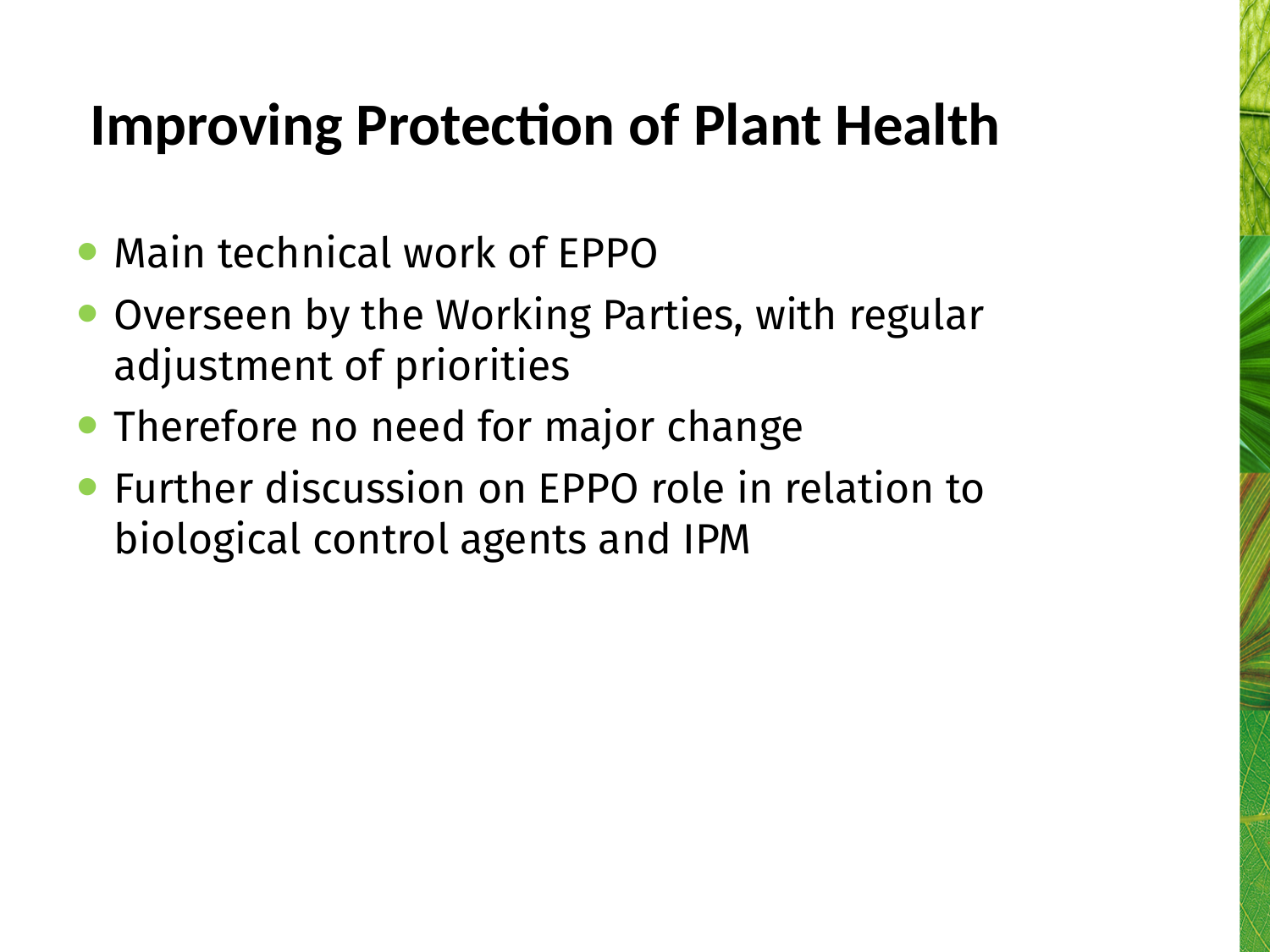

# Improving Protection of Plant Health
Main technical work of EPPO
Overseen by the Working Parties, with regular adjustment of priorities
Therefore no need for major change
Further discussion on EPPO role in relation to biological control agents and IPM